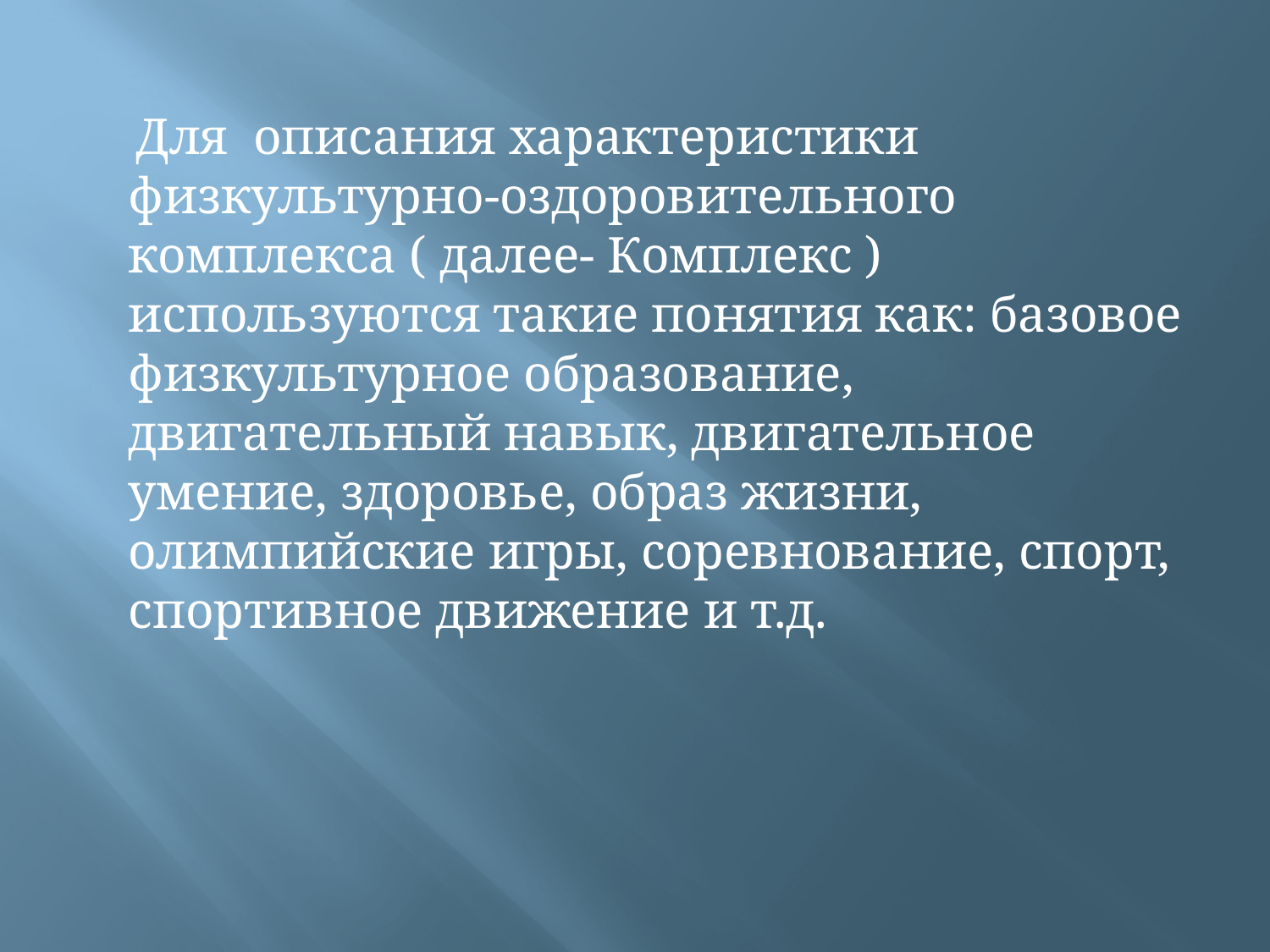

Для  описания характеристики физкультурно-оздоровительного комплекса ( далее- Комплекс ) используются такие понятия как: базовое физкультурное образование, двигательный навык, двигательное умение, здоровье, образ жизни, олимпийские игры, соревнование, спорт, спортивное движение и т.д.